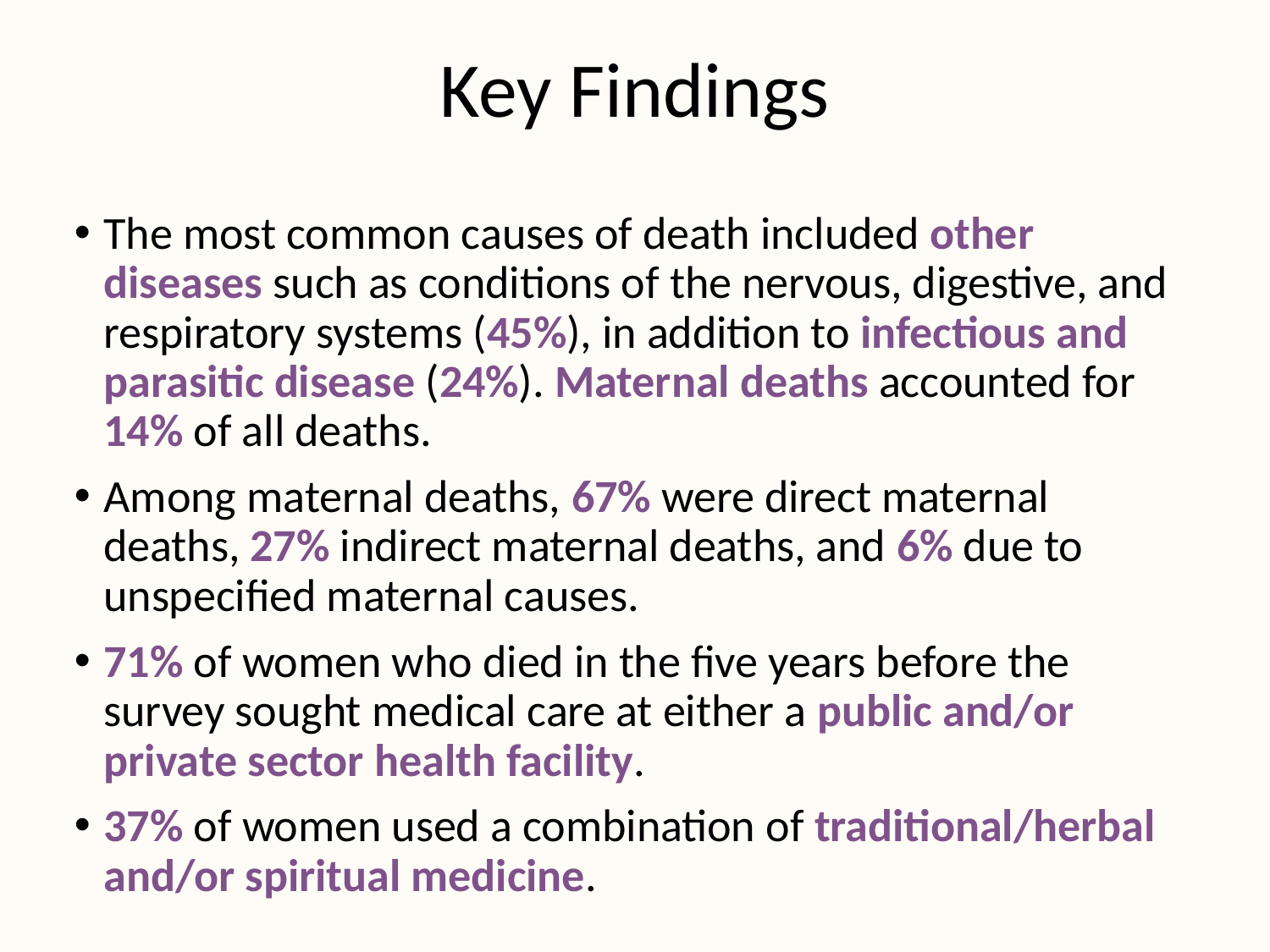

# Key Findings
The most common causes of death included other diseases such as conditions of the nervous, digestive, and respiratory systems (45%), in addition to infectious and parasitic disease (24%). Maternal deaths accounted for 14% of all deaths.
Among maternal deaths, 67% were direct maternal deaths, 27% indirect maternal deaths, and 6% due to unspecified maternal causes.
71% of women who died in the five years before the survey sought medical care at either a public and/or private sector health facility.
37% of women used a combination of traditional/herbal and/or spiritual medicine.